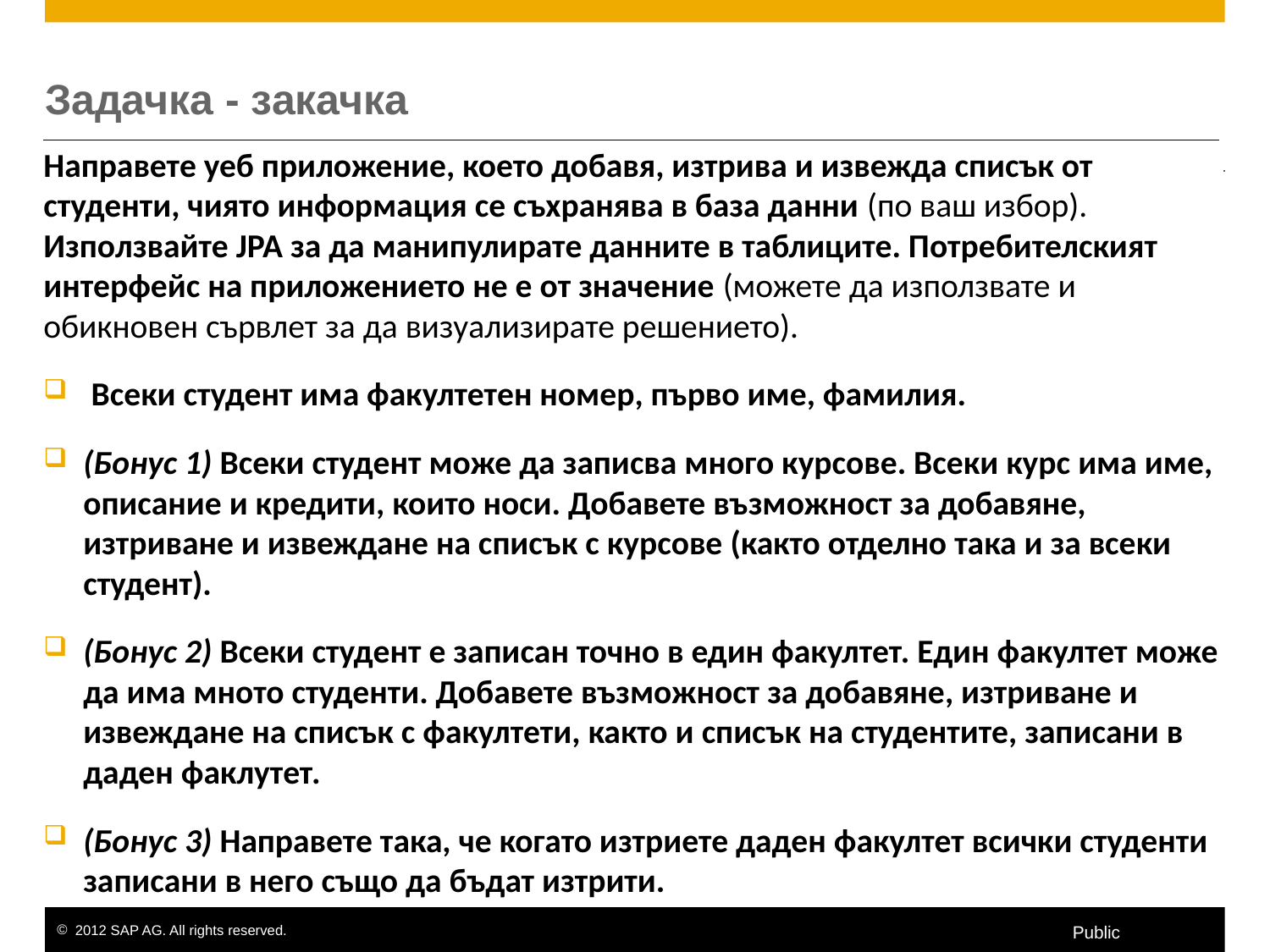

# Задачка - закачка
Направете уеб приложение, което добавя, изтрива и извежда списък от студенти, чиято информация се съхранява в база данни (по ваш избор). Използвайте JPA за да манипулирате данните в таблиците. Потребителският интерфейс на приложението не е от значение (можете да използвате и обикновен сървлет за да визуализирате решението).
Всеки студент има факултетен номер, първо име, фамилия.
(Бонус 1) Всеки студент може да записва много курсове. Всеки курс има име, описание и кредити, които носи. Добавете възможност за добавяне, изтриване и извеждане на списък с курсове (както отделно така и за всеки студент).
(Бонус 2) Всеки студент е записан точно в един факултет. Един факултет може да има мното студенти. Добавете възможност за добавяне, изтриване и извеждане на списък с факултети, както и списък на студентите, записани в даден факлутет.
(Бонус 3) Направете така, че когато изтриете даден факултет всички студенти записани в него също да бъдат изтрити.